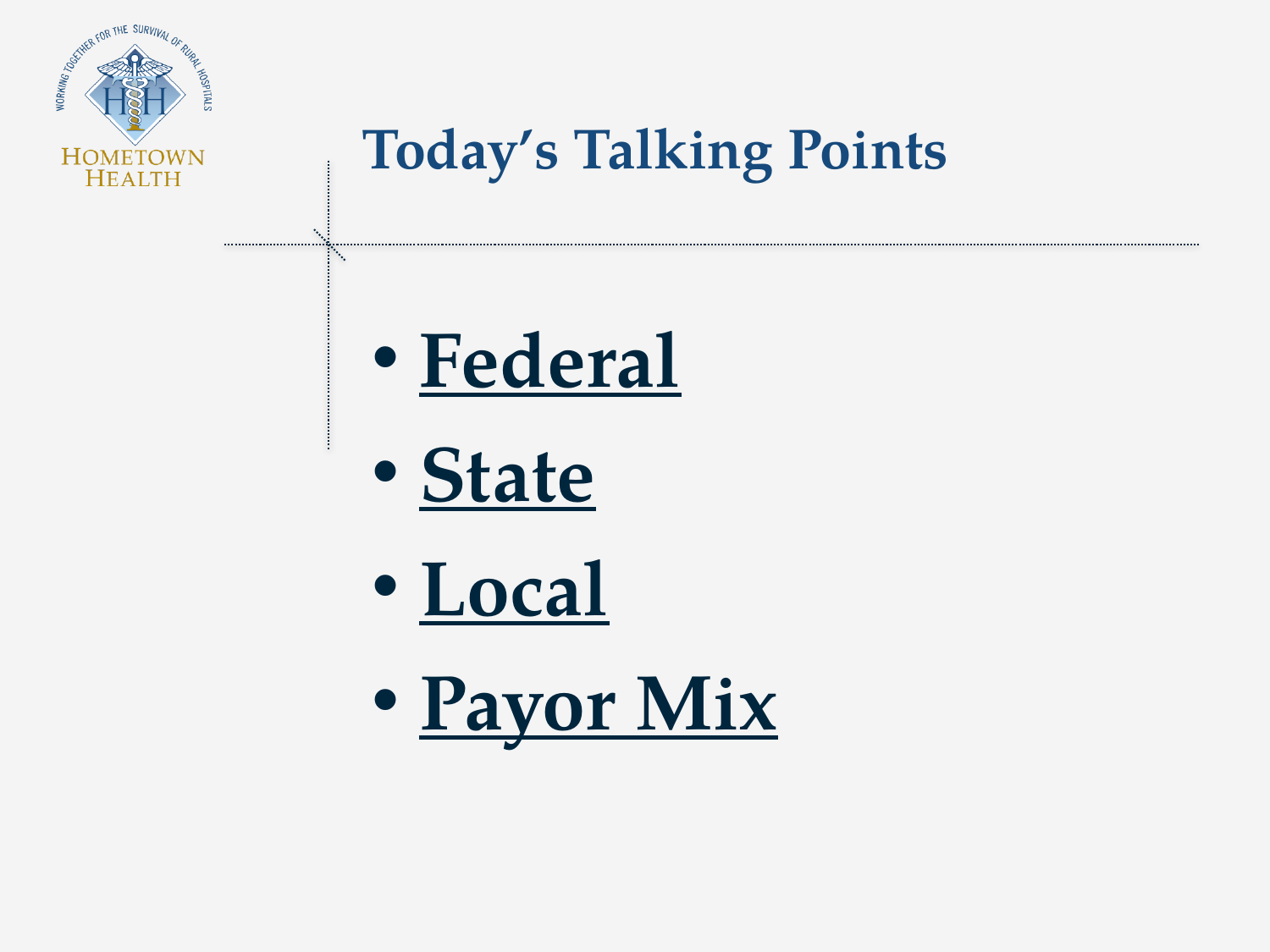

Today’s Talking Points
Federal
State
Local
Payor Mix